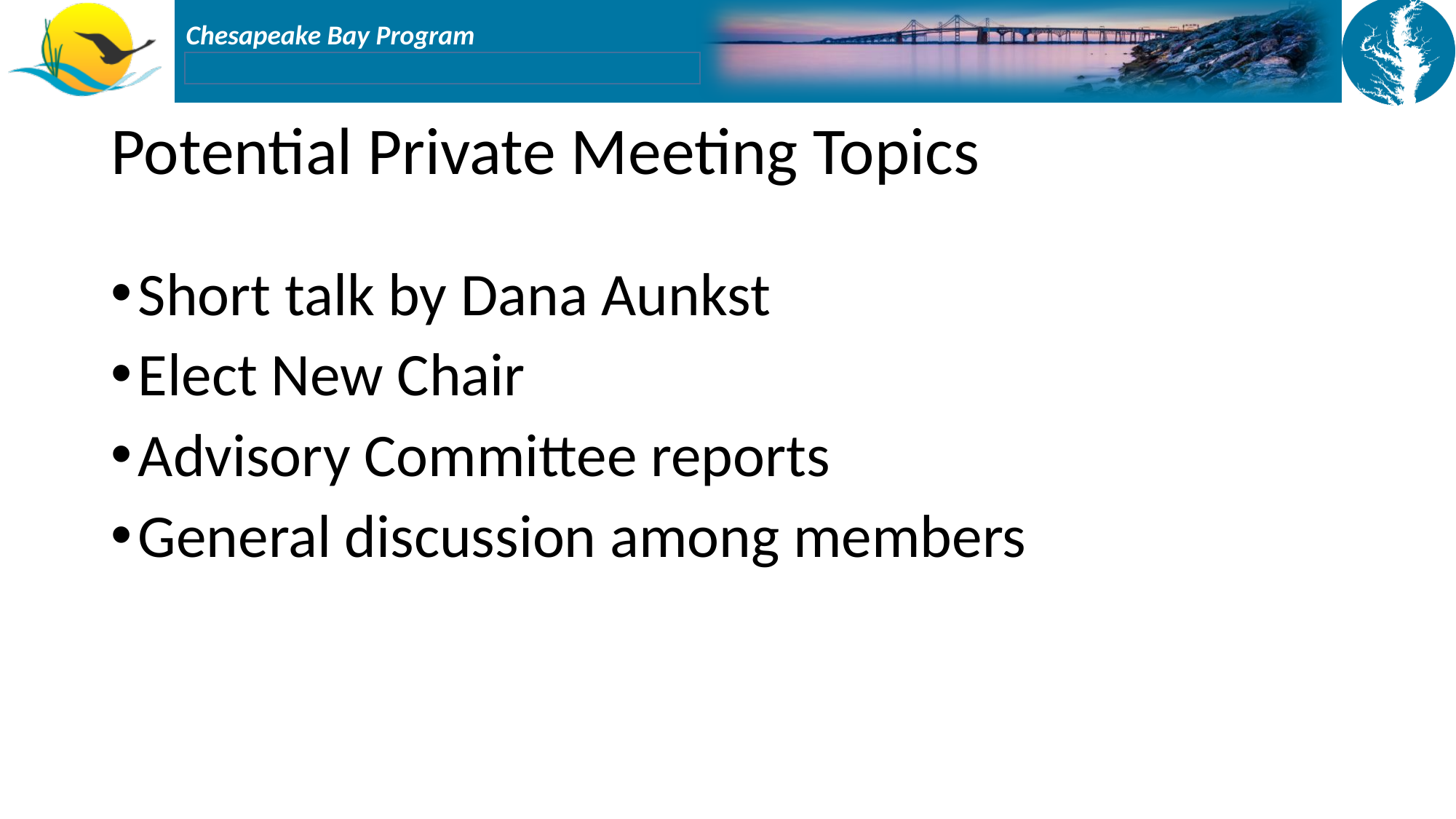

# Potential Private Meeting Topics
Short talk by Dana Aunkst
Elect New Chair
Advisory Committee reports
General discussion among members